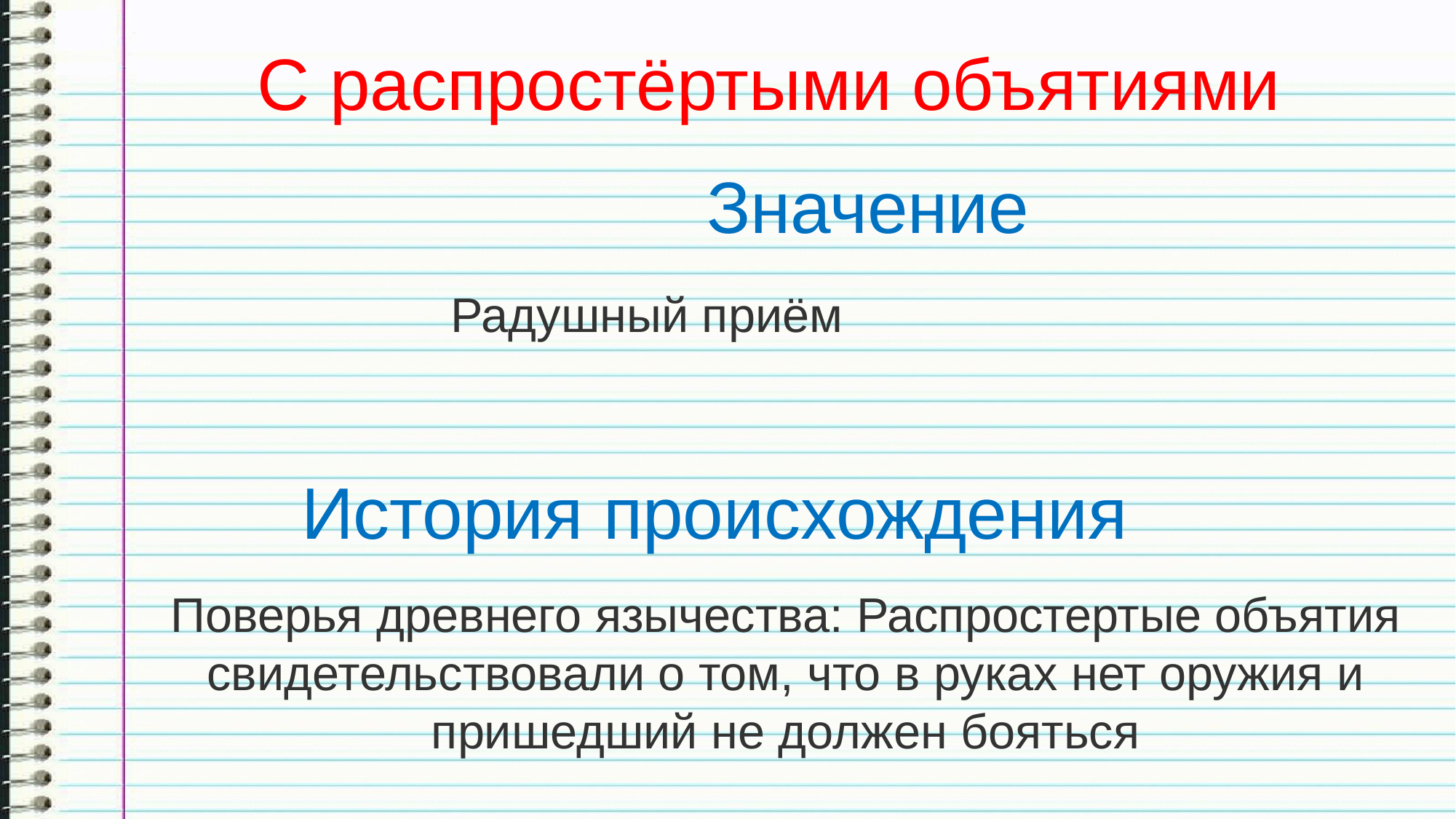

С распростёртыми объятиями
Значение
Радушный приём
История происхождения
Поверья древнего язычества: Распростертые объятия свидетельствовали о том, что в руках нет оружия и пришедший не должен бояться